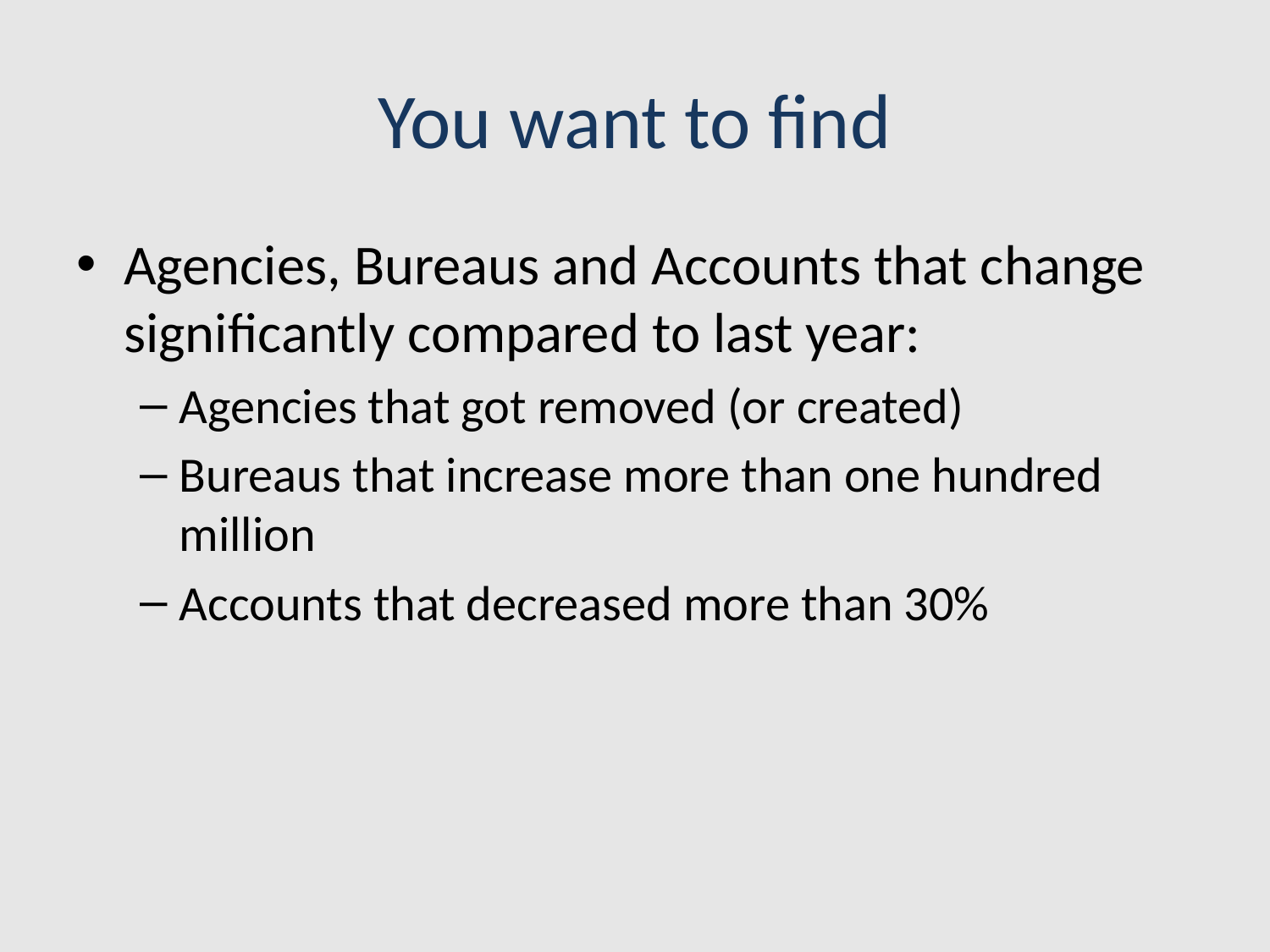

# You want to find
Agencies, Bureaus and Accounts that change significantly compared to last year:
Agencies that got removed (or created)
Bureaus that increase more than one hundred million
Accounts that decreased more than 30%